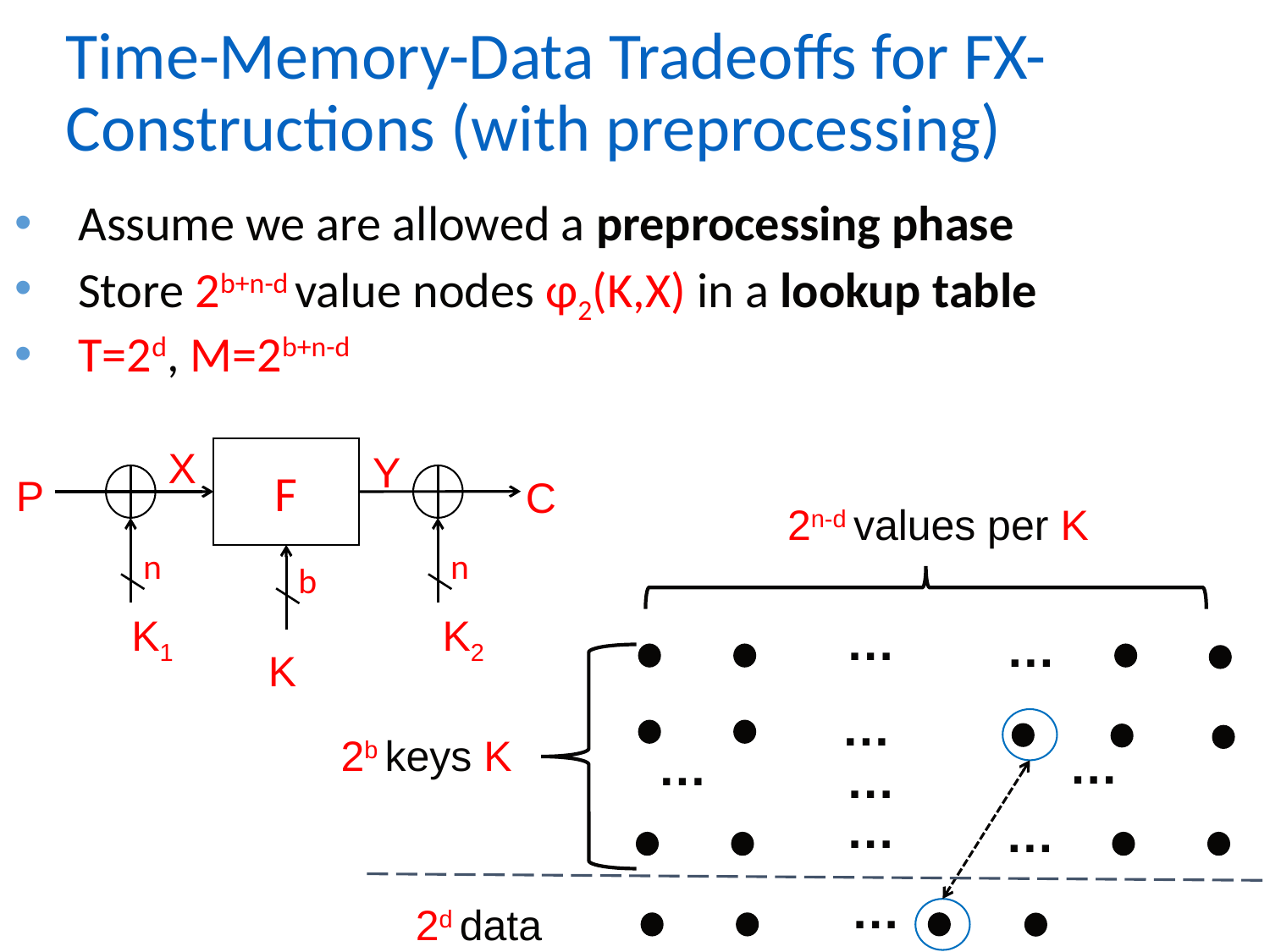

# Time-Memory-Data Tradeoffs for FX-Constructions (with preprocessing)
Assume we are allowed a preprocessing phase
Store 2b+n-d value nodes φ2(K,X) in a lookup table
T=2d, M=2b+n-d

X
F

K2
K1
Y
P
C
n
n
b
K

2n-d values per K

…
…

…

2b keys K

…
…
…
…
…

…
2d data